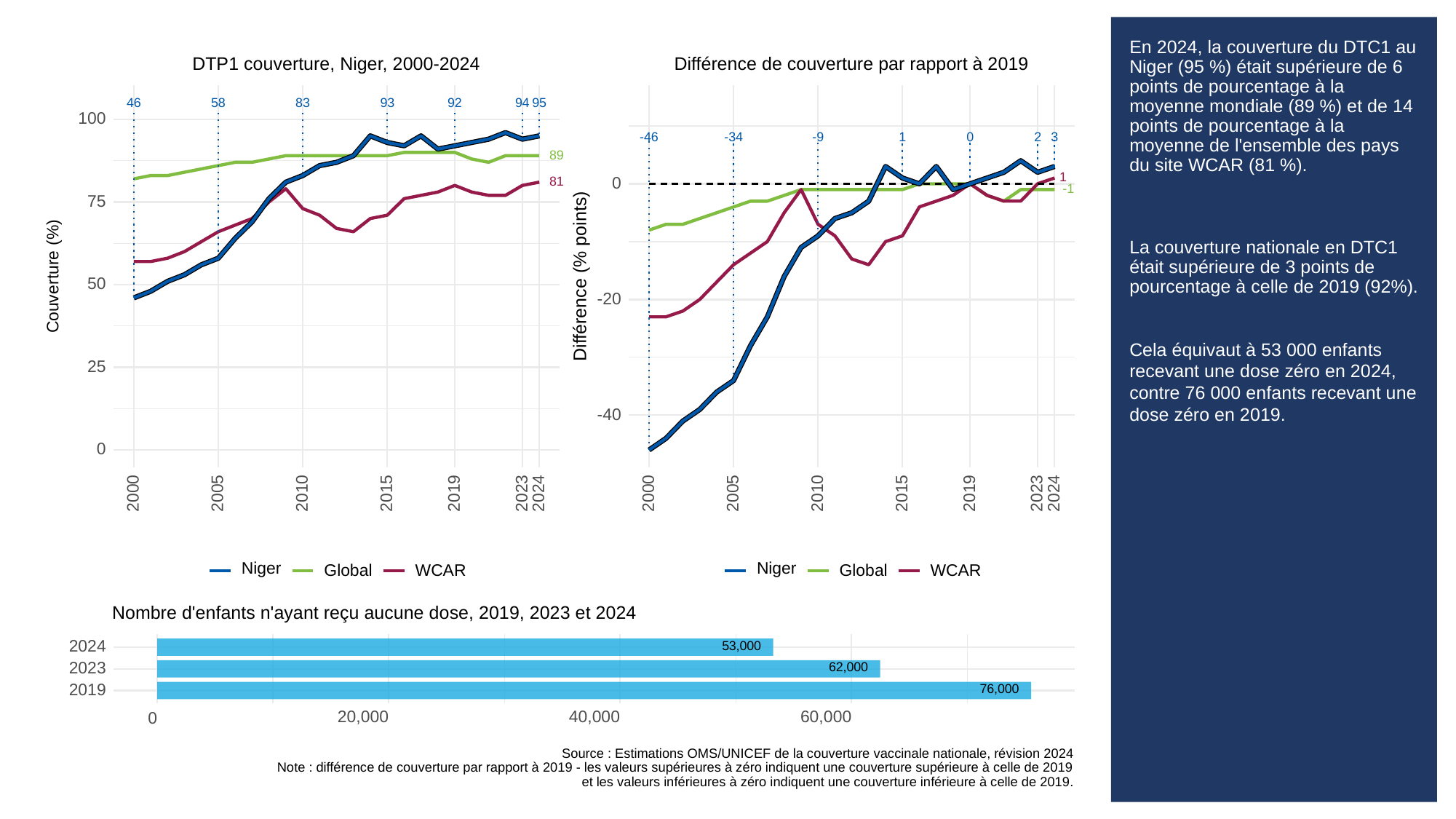

# En 2024, la couverture du DTC1 au Niger (95 %) était supérieure de 6 points de pourcentage à la moyenne mondiale (89 %) et de 14 points de pourcentage à la moyenne de l'ensemble des pays du site WCAR (81 %).

La couverture nationale en DTC1 était supérieure de 3 points de pourcentage à celle de 2019 (92%).

Cela équivaut à 53 000 enfants recevant une dose zéro en 2024, contre 76 000 enfants recevant une dose zéro en 2019.

DTP1 couverture, Niger, 2000-2024
Différence de couverture par rapport à 2019

83
93
46
58
92
94
95

100

-34
3
-46
-9
0
1
2

89

1
81
0

-1
75

Différence (% points)
Couverture (%)
50

-20

25

-40

0

2023
2023
2000
2005
2010
2015
2019
2024
2000
2005
2010
2015
2019
2024
Niger
Niger
Global
WCAR
Global
WCAR

Nombre d'enfants n'ayant reçu aucune dose, 2019, 2023 et 2024

53,000
2024

62,000
2023

76,000
2019

20,000
40,000
60,000
0
Source : Estimations OMS/UNICEF de la couverture vaccinale nationale, révision 2024
Note : différence de couverture par rapport à 2019 - les valeurs supérieures à zéro indiquent une couverture supérieure à celle de 2019
et les valeurs inférieures à zéro indiquent une couverture inférieure à celle de 2019.